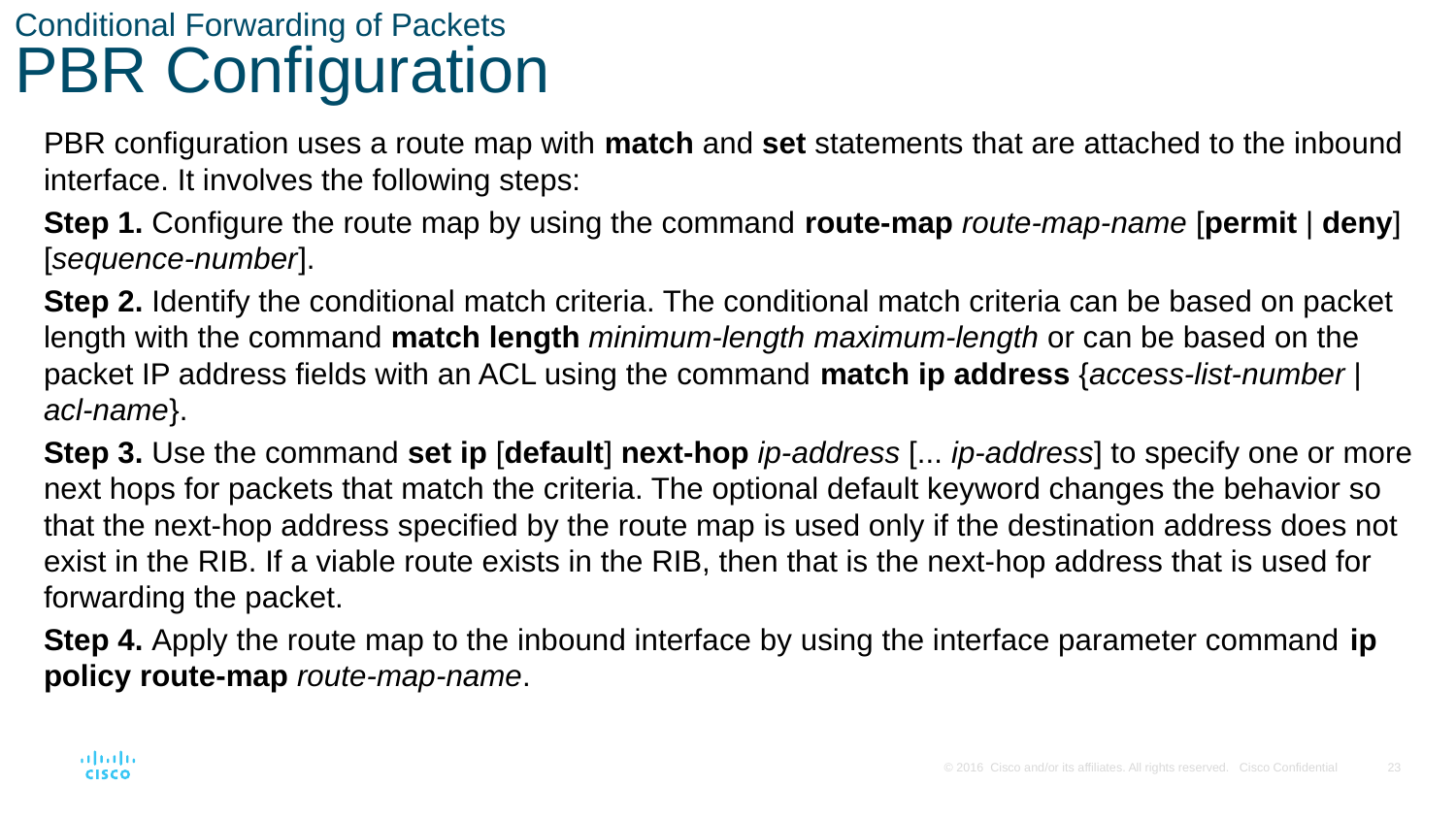

# Conditional Forwarding of Packets PBR Configuration
PBR configuration uses a route map with match and set statements that are attached to the inbound interface. It involves the following steps:
Step 1. Configure the route map by using the command route-map route-map-name [permit | deny] [sequence-number].
Step 2. Identify the conditional match criteria. The conditional match criteria can be based on packet length with the command match length minimum-length maximum-length or can be based on the packet IP address fields with an ACL using the command match ip address {access-list-number | acl-name}.
Step 3. Use the command set ip [default] next-hop ip-address [... ip-address] to specify one or more next hops for packets that match the criteria. The optional default keyword changes the behavior so that the next-hop address specified by the route map is used only if the destination address does not exist in the RIB. If a viable route exists in the RIB, then that is the next-hop address that is used for forwarding the packet.
Step 4. Apply the route map to the inbound interface by using the interface parameter command ip policy route-map route-map-name.